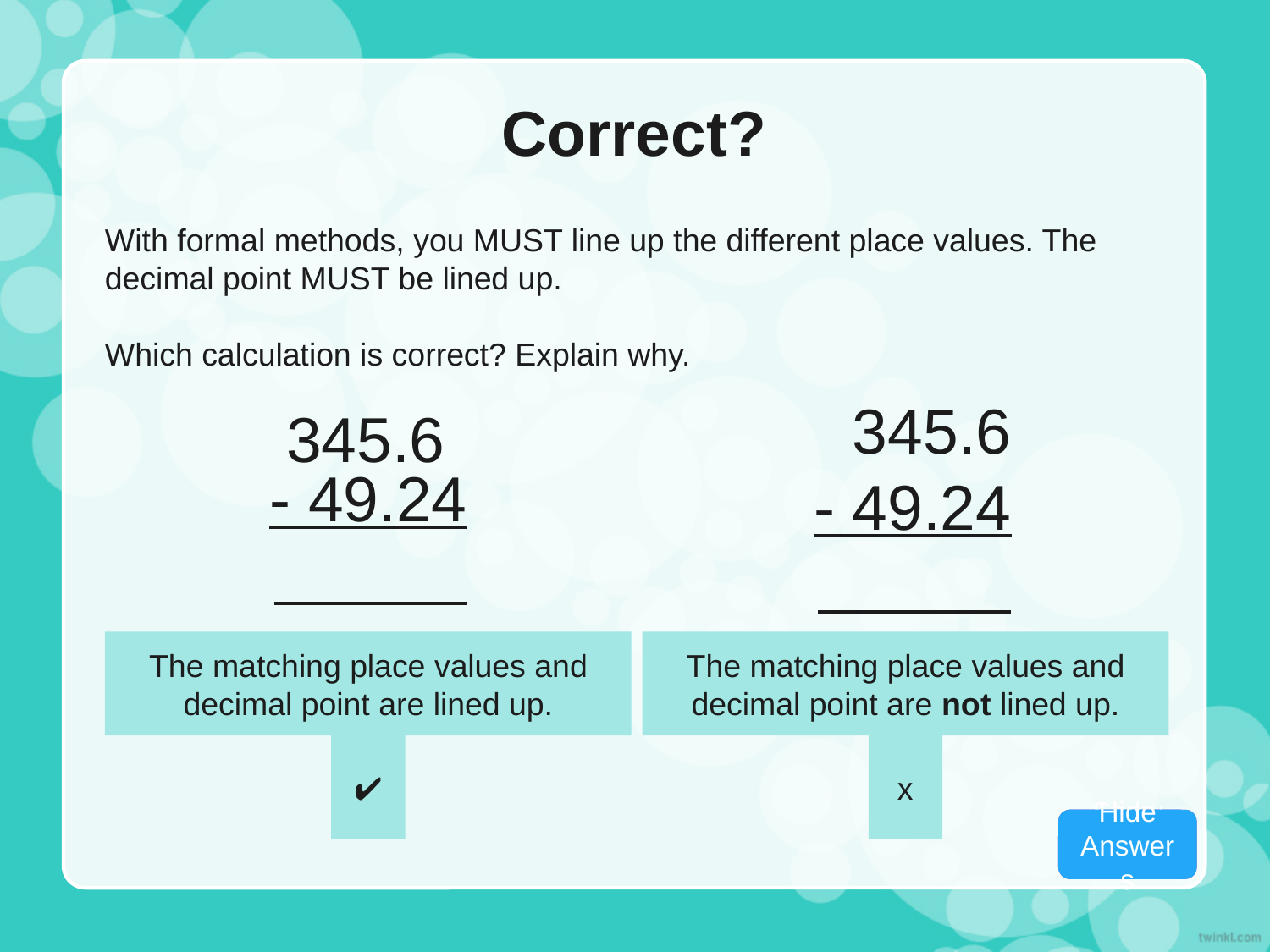

# Correct?
With formal methods, you MUST line up the different place values. The decimal point MUST be lined up.

Which calculation is correct? Explain why.
   345.6
- 49.24

345.6
- 49.24

The matching place values and decimal point are lined up.
The matching place values and decimal point are not lined up.
✔
x
Show Answers
Hide Answers